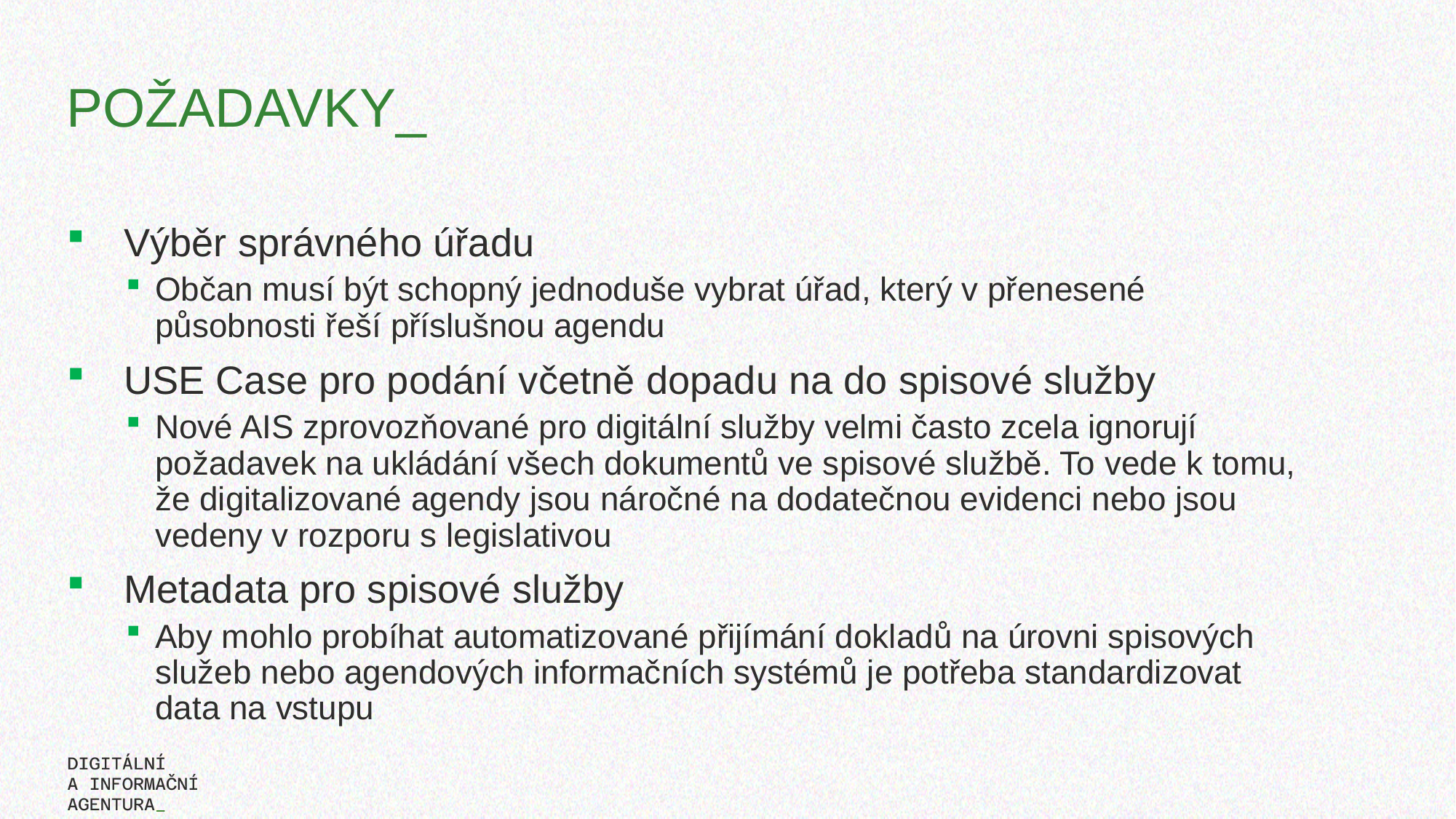

# Požadavky_
Výběr správného úřadu
Občan musí být schopný jednoduše vybrat úřad, který v přenesené působnosti řeší příslušnou agendu
USE Case pro podání včetně dopadu na do spisové služby
Nové AIS zprovozňované pro digitální služby velmi často zcela ignorují požadavek na ukládání všech dokumentů ve spisové službě. To vede k tomu, že digitalizované agendy jsou náročné na dodatečnou evidenci nebo jsou vedeny v rozporu s legislativou
Metadata pro spisové služby
Aby mohlo probíhat automatizované přijímání dokladů na úrovni spisových služeb nebo agendových informačních systémů je potřeba standardizovat data na vstupu